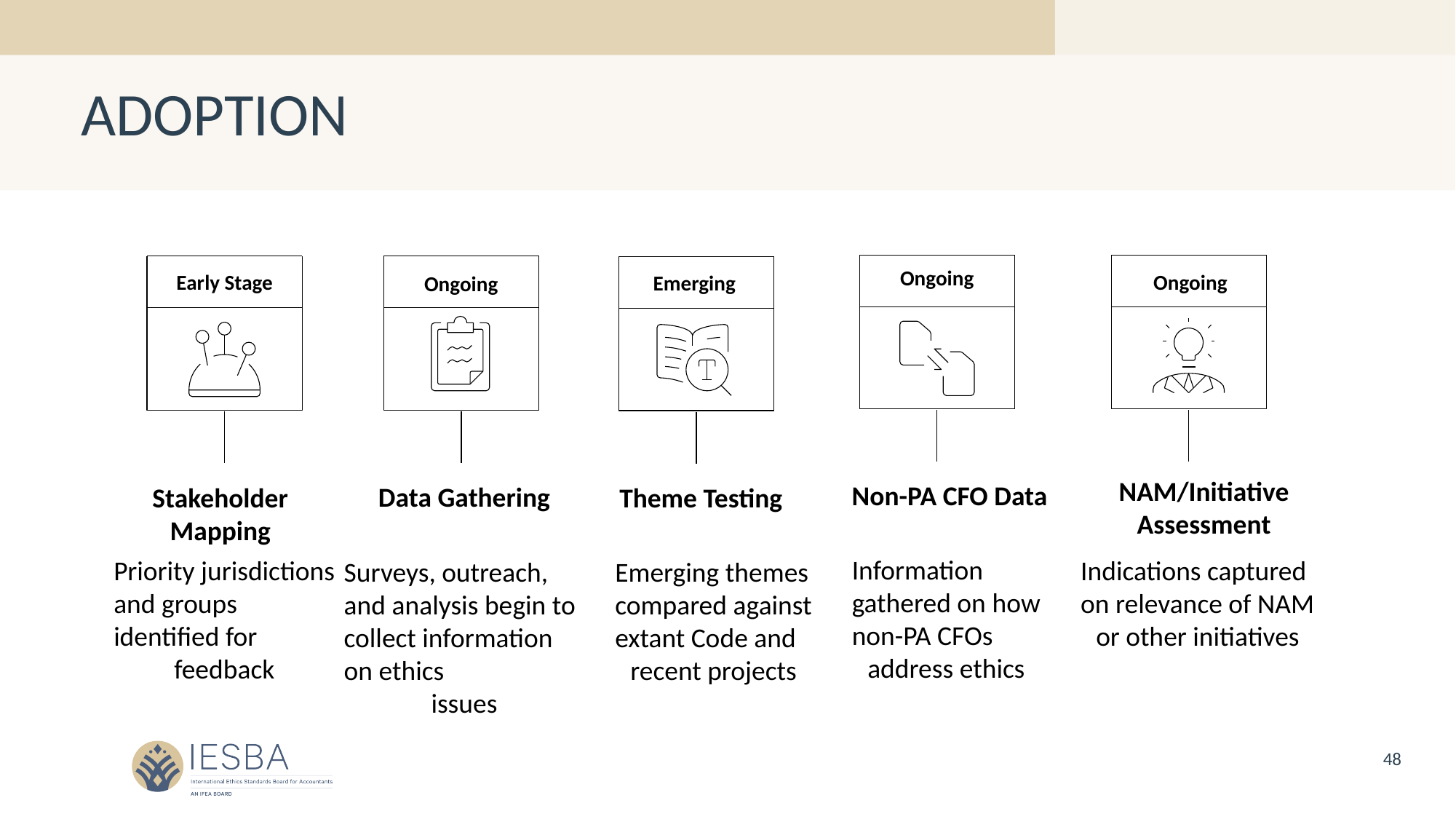

# ADOPTION

Ongoing
Ongoing
Early Stage
Emerging
Ongoing

NAM/Initiative
Assessment
Non-PA CFO Data
Data Gathering
Theme Testing
Stakeholder
Mapping
Information
gathered on how
non-PA CFOs
address ethics
Priority jurisdictions
and groups
identified for
feedback
Indications captured
on relevance of NAM
or other initiatives
Surveys, outreach,
and analysis begin to collect information on ethics
issues
Emerging themes
compared against
extant Code and
recent projects
48